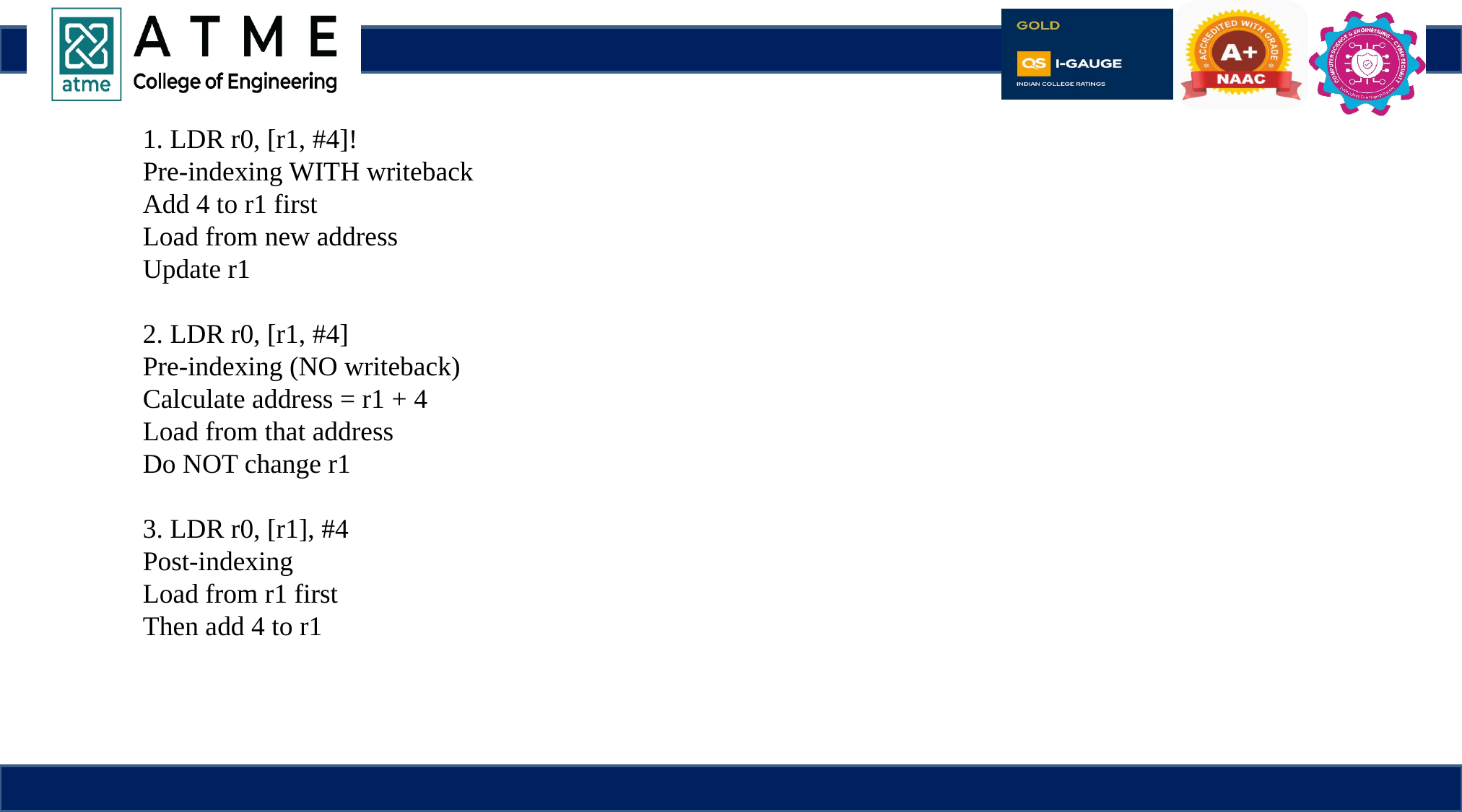

1. LDR r0, [r1, #4]!
Pre-indexing WITH writeback
Add 4 to r1 first
Load from new address
Update r1

2. LDR r0, [r1, #4]
Pre-indexing (NO writeback)
Calculate address = r1 + 4
Load from that address
Do NOT change r1

3. LDR r0, [r1], #4
Post-indexing
Load from r1 first
Then add 4 to r1